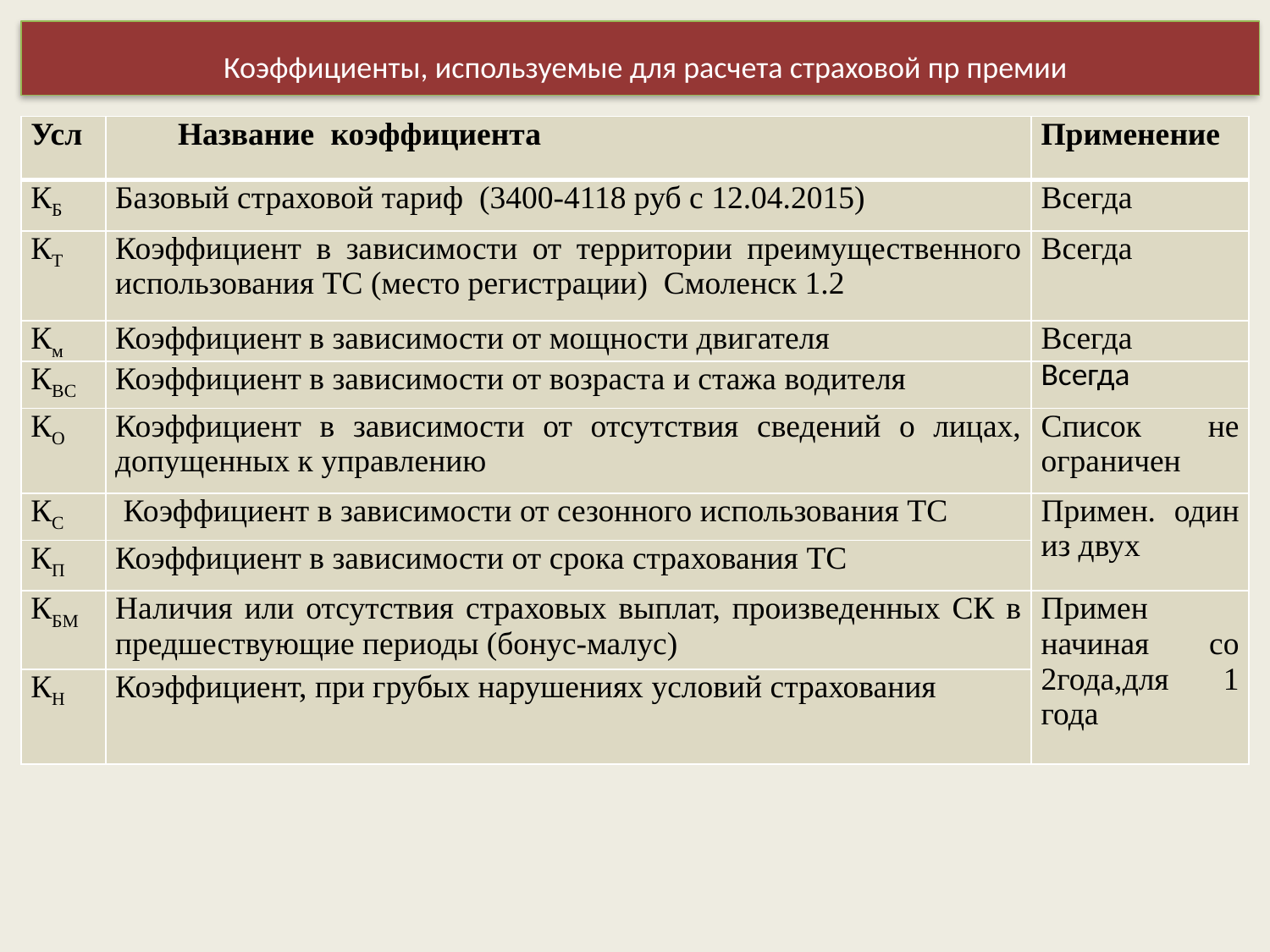

# Коэффициенты, используемые для расчета страховой пр премии

П = Тб * Кт * Квс * Ко * Км * Кс * Кбм * Кн

| Усл | Название коэффициента | Применение |
| --- | --- | --- |
| КБ | Базовый страховой тариф (3400-4118 руб с 12.04.2015) | Всегда |
| КТ | Коэффициент в зависимости от территории преимущественного использования ТС (место регистрации) Смоленск 1.2 | Всегда |
| Км | Коэффициент в зависимости от мощности двигателя | Всегда |
| КВС | Коэффициент в зависимости от возраста и стажа водителя | Всегда |
| КО | Коэффициент в зависимости от отсутствия сведений о лицах, допущенных к управлению | Список не ограничен |
| КС | Коэффициент в зависимости от сезонного использования ТС | Примен. один из двух |
| КП | Коэффициент в зависимости от срока страхования ТС |  |
| КБМ | Наличия или отсутствия страховых выплат, произведенных СК в предшествующие периоды (бонус-малус) | Примен начиная со 2года,для 1 года |
| КН | Коэффициент, при грубых нарушениях условий страхования |  |